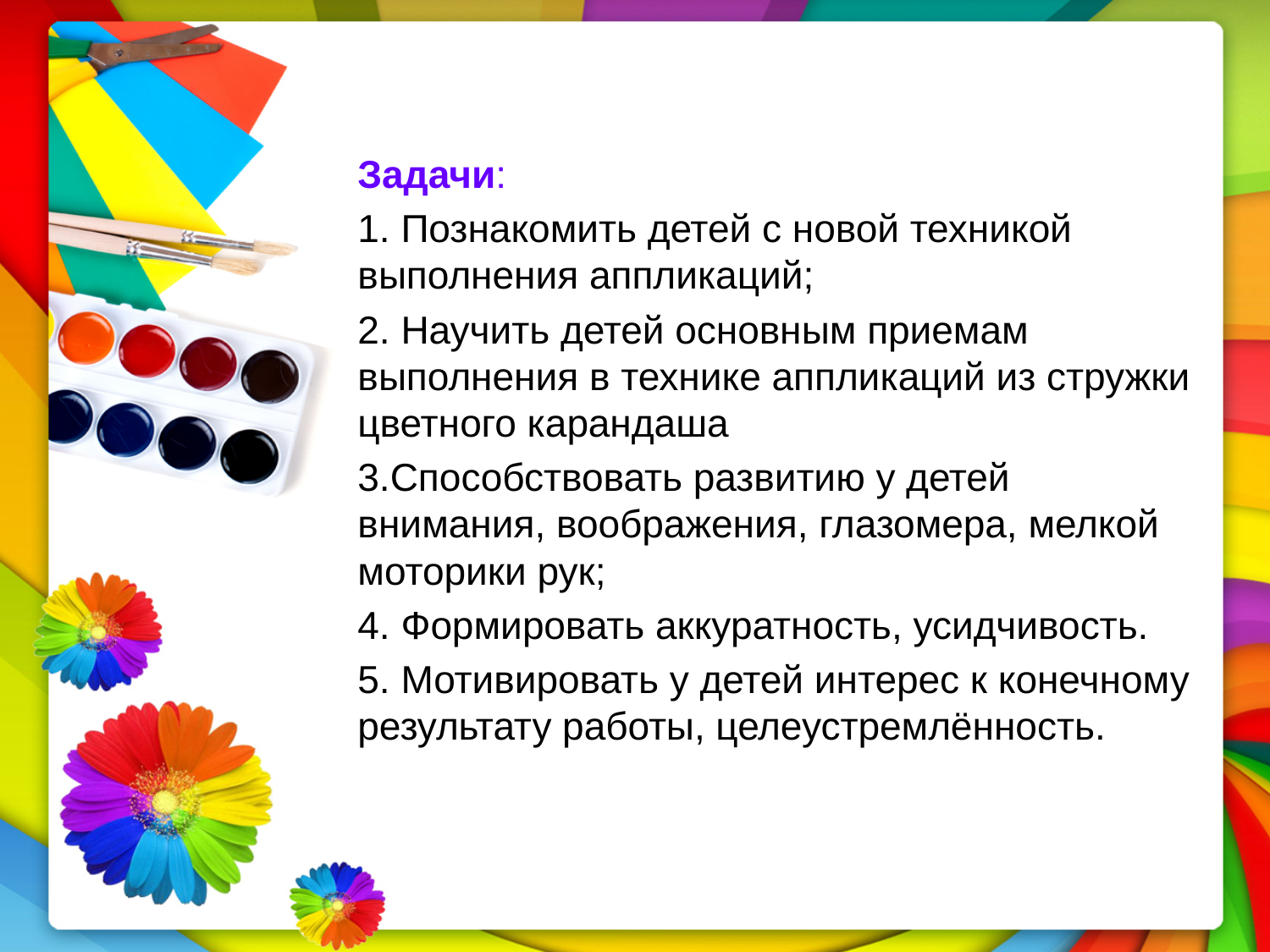

Задачи:
1. Познакомить детей с новой техникой выполнения аппликаций;
2. Научить детей основным приемам выполнения в технике аппликаций из стружки цветного карандаша
3.Способствовать развитию у детей внимания, воображения, глазомера, мелкой моторики рук;
4. Формировать аккуратность, усидчивость.
5. Мотивировать у детей интерес к конечному результату работы, целеустремлённость.